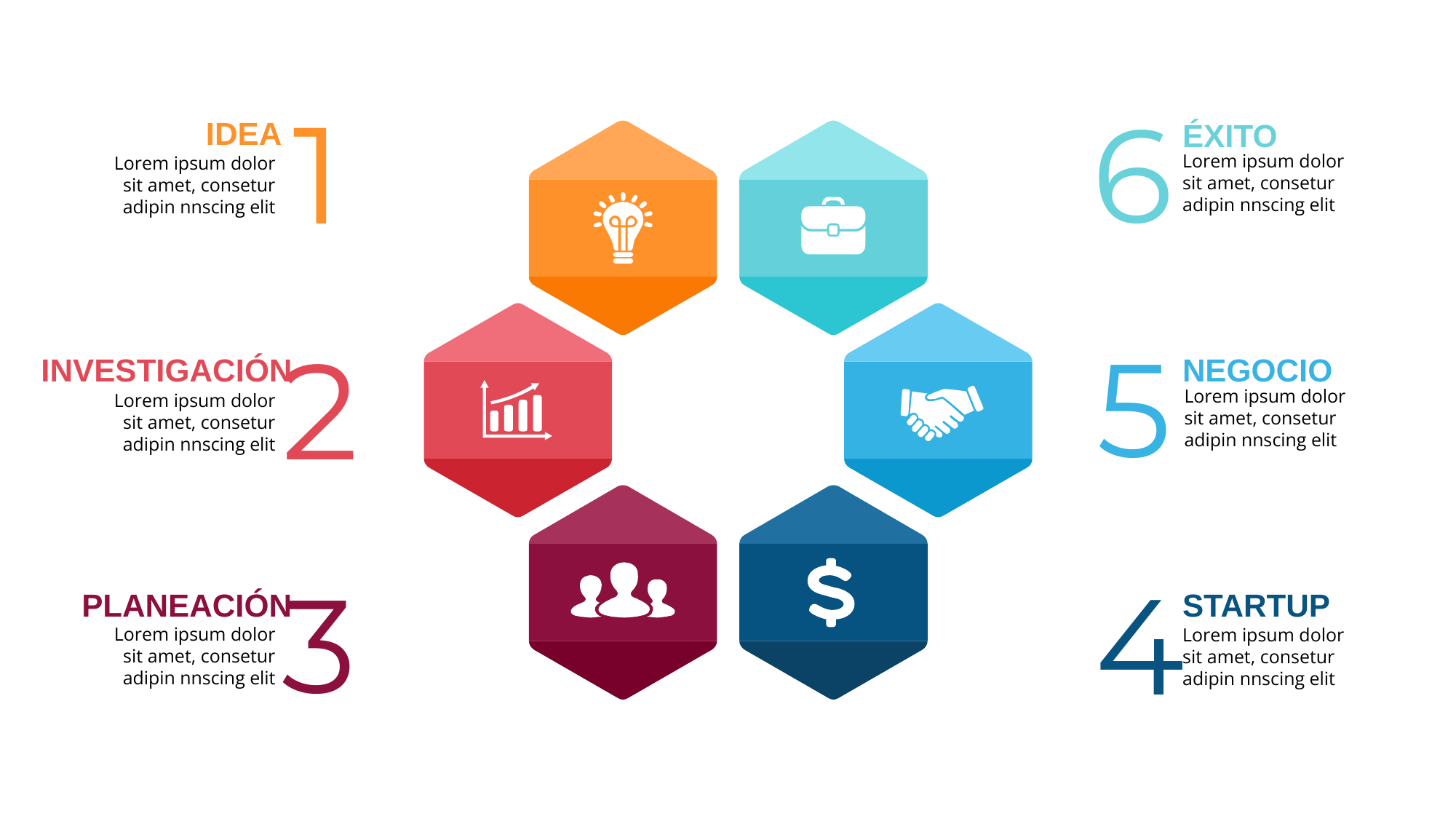

1
6
IDEA
ÉXITO

Lorem ipsum dolor sit amet, consetur adipin nnscing elit
Lorem ipsum dolor sit amet, consetur adipin nnscing elit

2
5
INVESTIGACIÓN
NEGOCIO

Lorem ipsum dolor sit amet, consetur adipin nnscing elit

Lorem ipsum dolor sit amet, consetur adipin nnscing elit

4
3

PLANEACIÓN
STARTUP
Lorem ipsum dolor sit amet, consetur adipin nnscing elit
Lorem ipsum dolor sit amet, consetur adipin nnscing elit